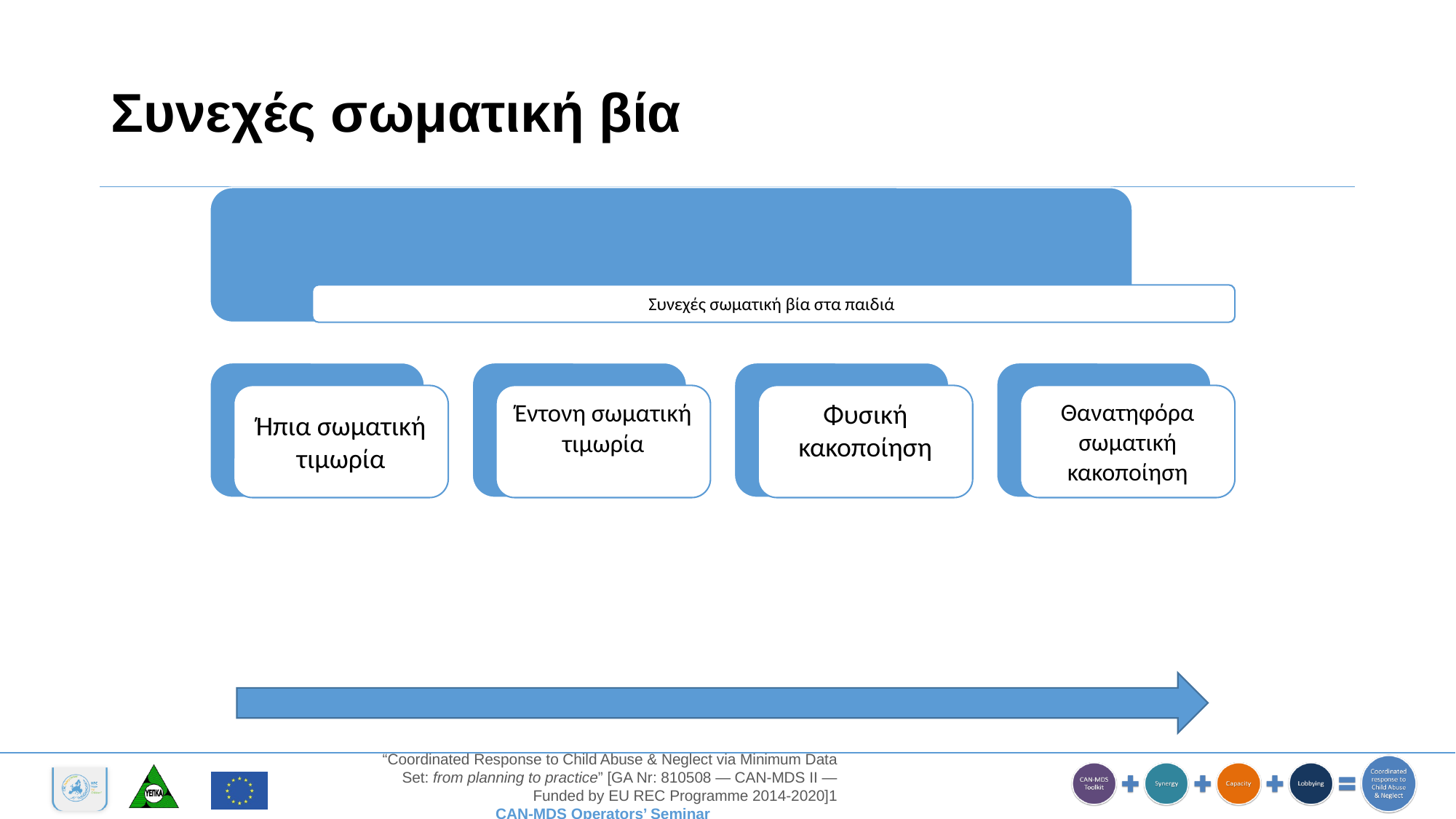

# Συνεχές σωματική βία
Συνεχές σωματική βία στα παιδιά
Ήπια σωματική τιμωρία
Έντονη σωματική τιμωρία
Θανατηφόρα σωματική κακοποίηση
Φυσική κακοποίηση